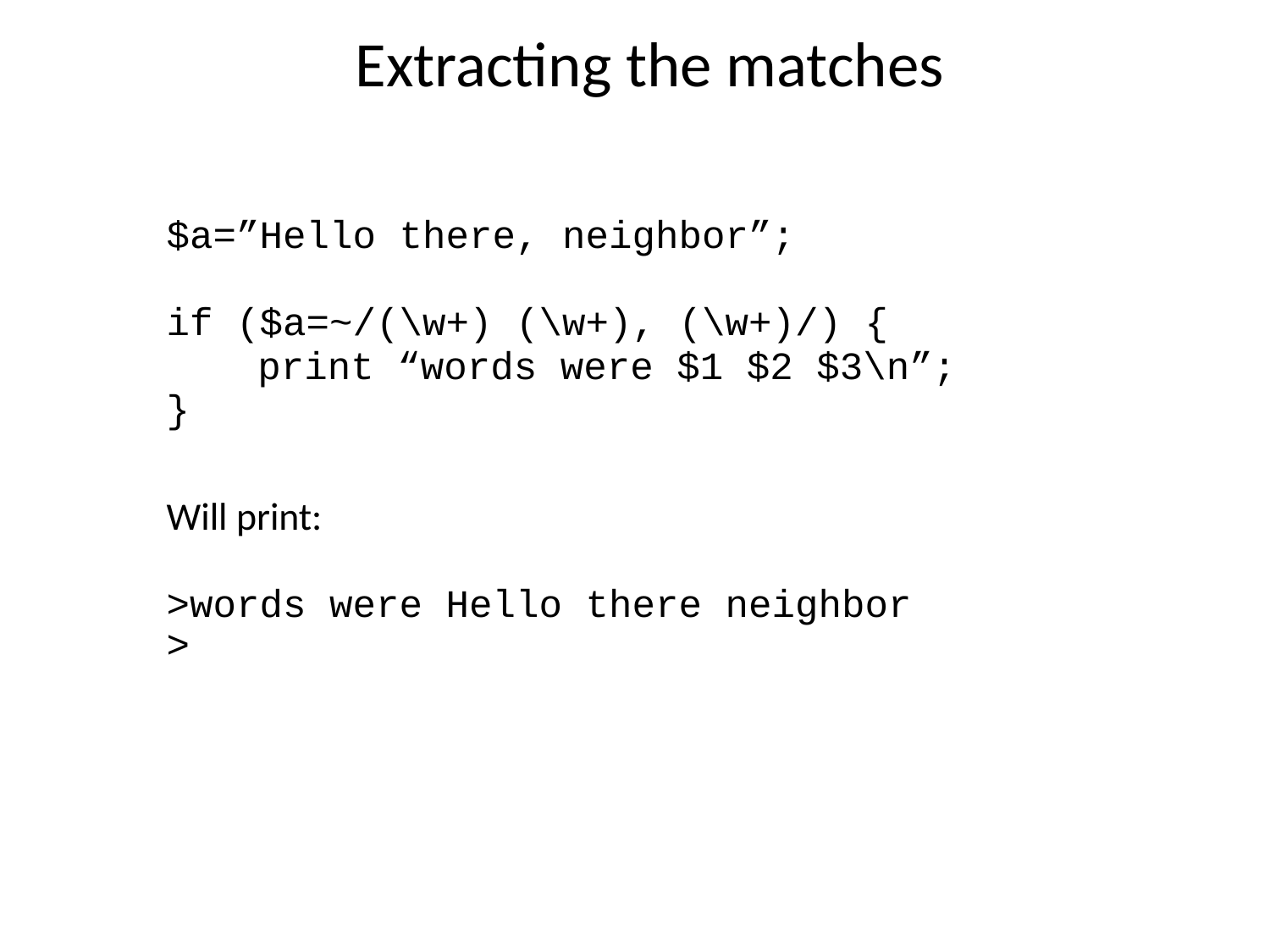

Extracting the matches
$a=”Hello there, neighbor”;

if ($a=~/(\w+) (\w+), (\w+)/) {
	print “words were $1 $2 $3\n”;
}
Will print:

>words were Hello there neighbor
>